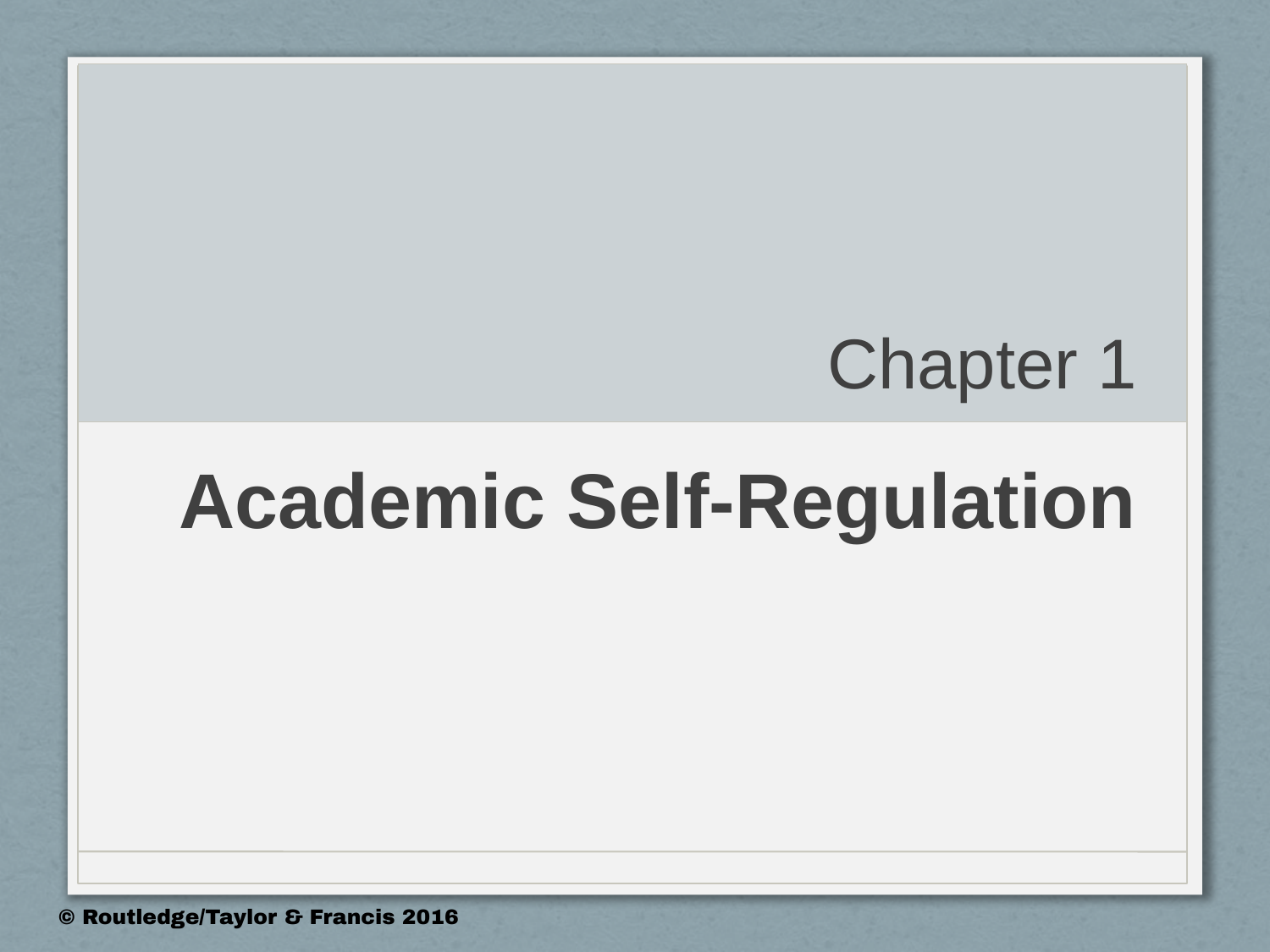

# Chapter 1
Academic Self-Regulation
© Routledge/Taylor & Francis 2016